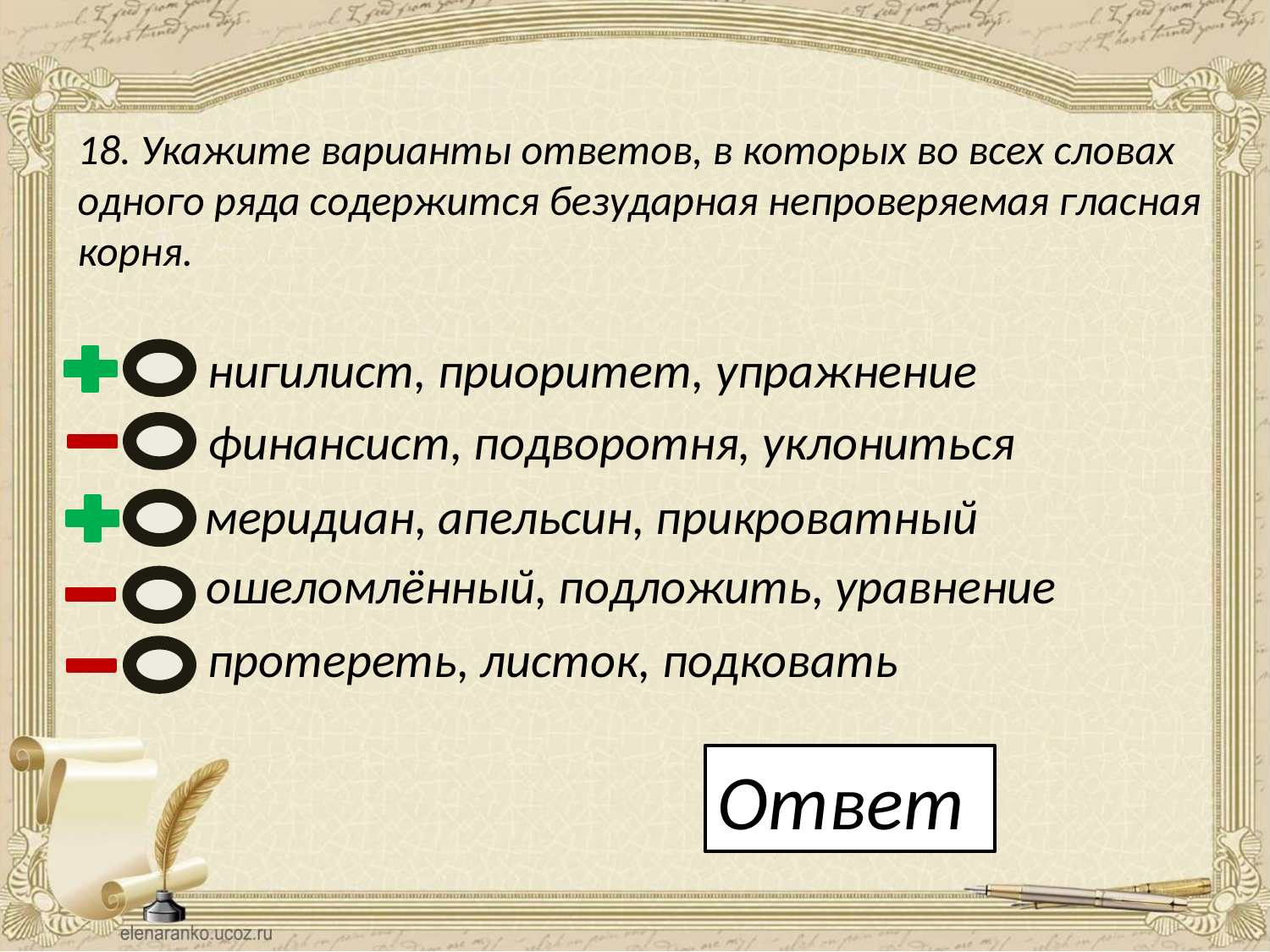

18. Укажите варианты ответов, в которых во всех словах одного ряда содержится безударная непроверяемая гласная корня.
нигилист, приоритет, упражнение

финансист, подворотня, уклониться

меридиан, апельсин, прикроватный

ошеломлённый, подложить, уравнение

протереть, листок, подковать

Ответ